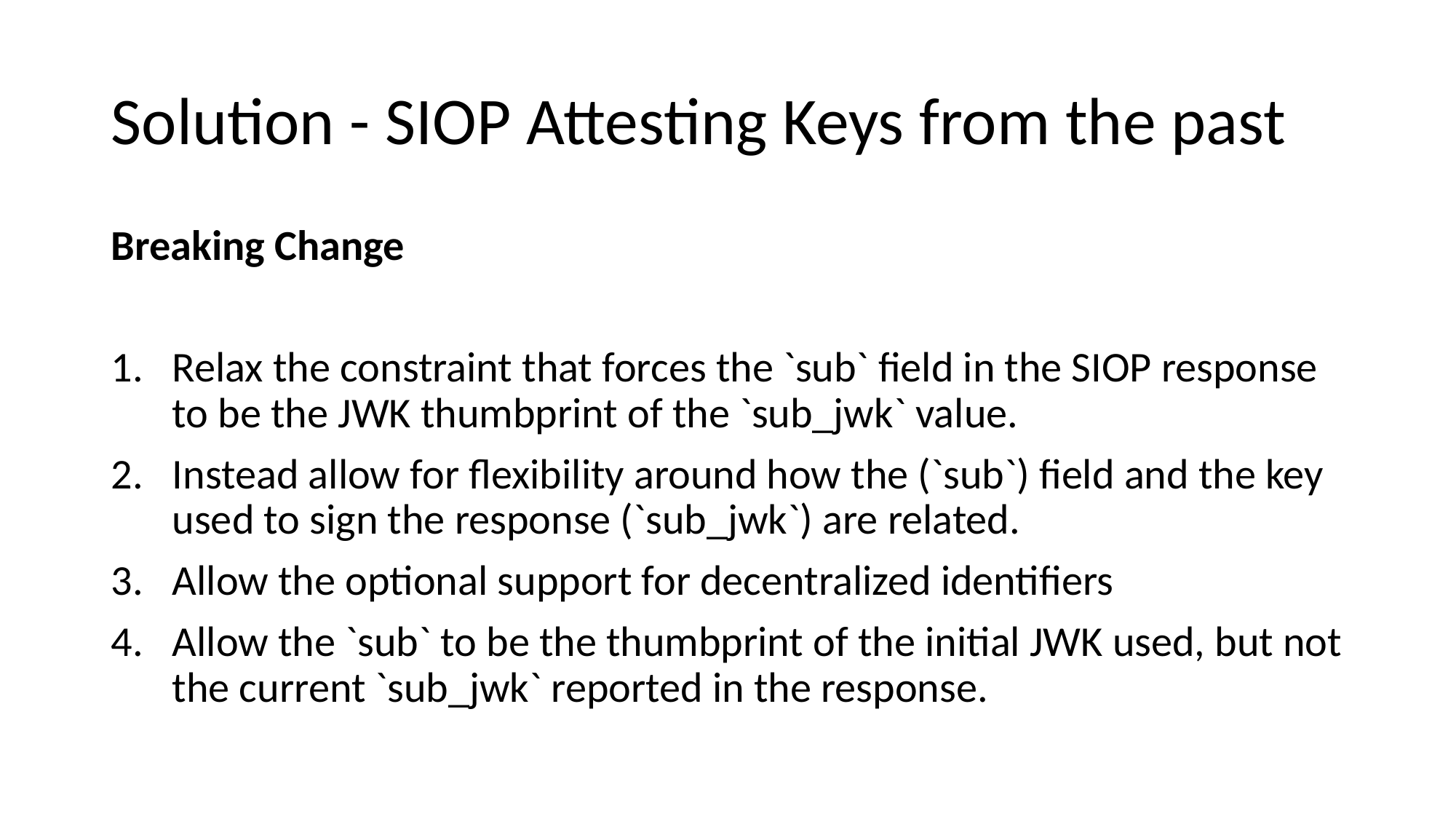

# Solution - SIOP Attesting Keys from the past
Breaking Change

Relax the constraint that forces the `sub` field in the SIOP response to be the JWK thumbprint of the `sub_jwk` value.
Instead allow for flexibility around how the (`sub`) field and the key used to sign the response (`sub_jwk`) are related.
Allow the optional support for decentralized identifiers
Allow the `sub` to be the thumbprint of the initial JWK used, but not the current `sub_jwk` reported in the response.